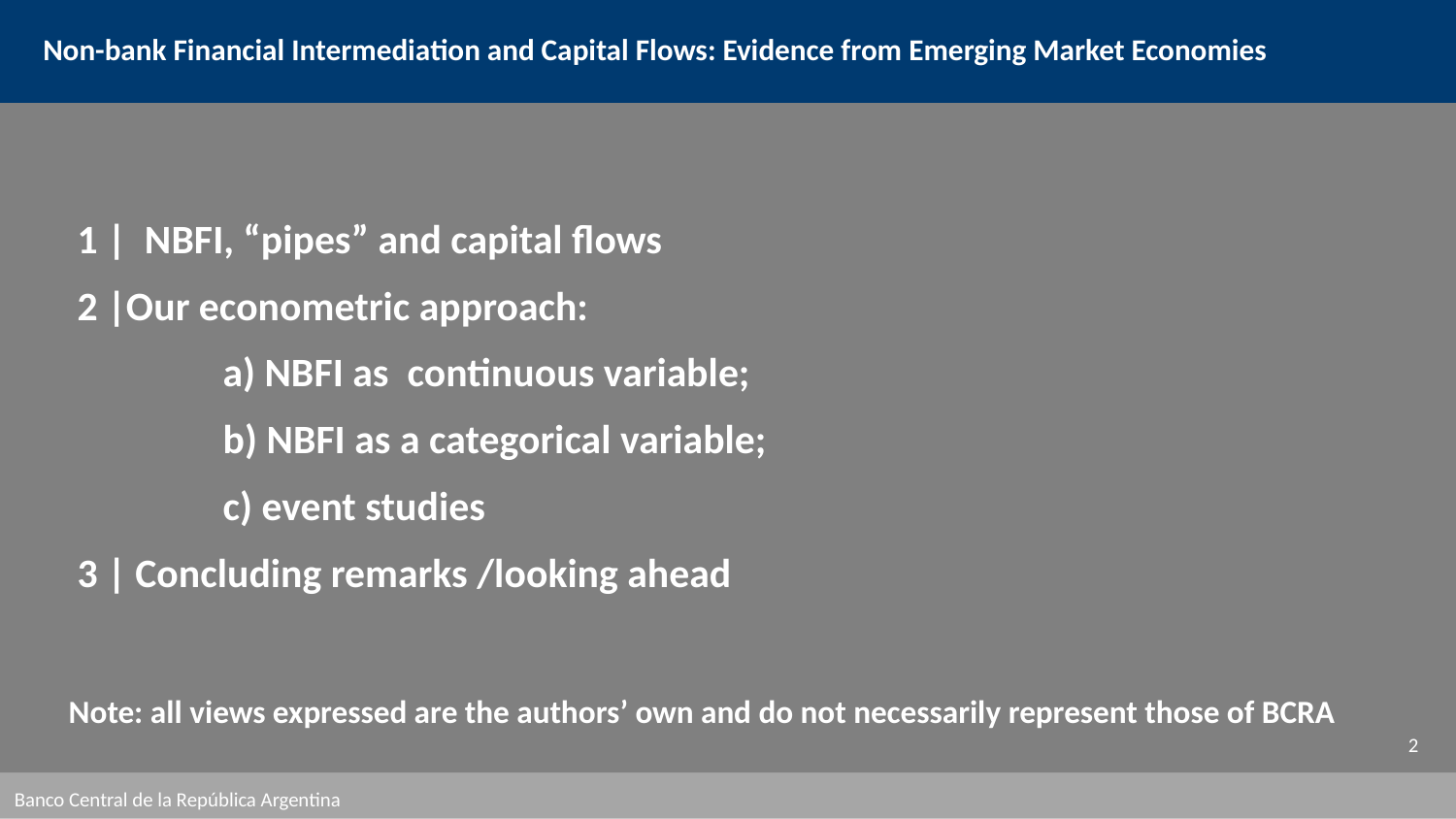

Non-bank Financial Intermediation and Capital Flows: Evidence from Emerging Market Economies
1 |  NBFI, “pipes” and capital flows
2 |Our econometric approach:
	a) NBFI as  continuous variable;
	b) NBFI as a categorical variable;
	c) event studies
3 | Concluding remarks /looking ahead

Note: all views expressed are the authors’ own and do not necessarily represent those of BCRA